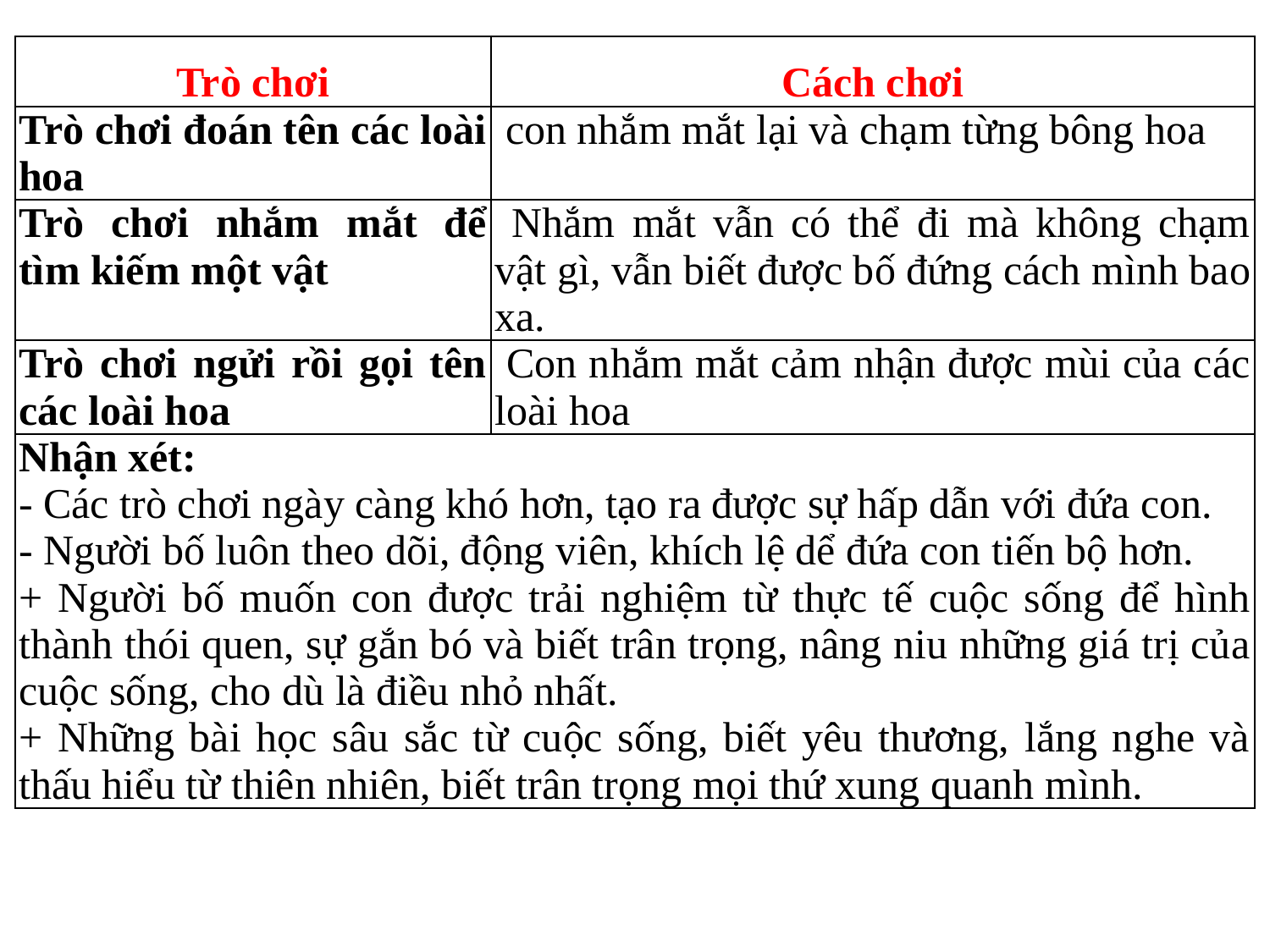

| Trò chơi | Cách chơi |
| --- | --- |
| Trò chơi đoán tên các loài hoa | con nhắm mắt lại và chạm từng bông hoa |
| Trò chơi nhắm mắt để tìm kiếm một vật | Nhắm mắt vẫn có thể đi mà không chạm vật gì, vẫn biết được bố đứng cách mình bao xa. |
| Trò chơi ngửi rồi gọi tên các loài hoa | Con nhắm mắt cảm nhận được mùi của các loài hoa |
| Nhận xét:   - Các trò chơi ngày càng khó hơn, tạo ra được sự hấp dẫn với đứa con. - Người bố luôn theo dõi, động viên, khích lệ dể đứa con tiến bộ hơn. + Người bố muốn con được trải nghiệm từ thực tế cuộc sống để hình thành thói quen, sự gắn bó và biết trân trọng, nâng niu những giá trị của cuộc sống, cho dù là điều nhỏ nhất. + Những bài học sâu sắc từ cuộc sống, biết yêu thương, lắng nghe và thấu hiểu từ thiên nhiên, biết trân trọng mọi thứ xung quanh mình. |  |